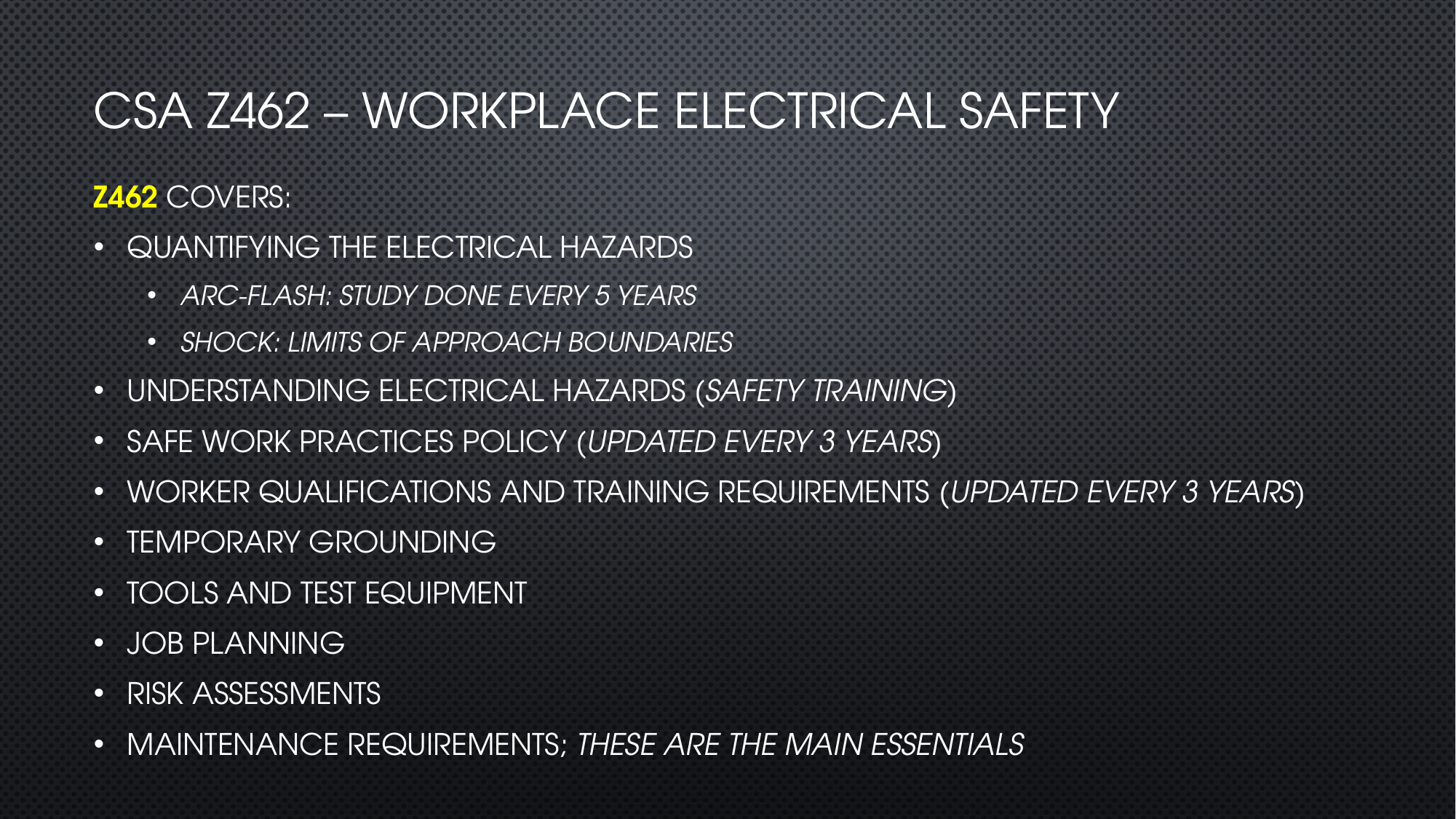

# CSA Z462 – Workplace electrical safety
Z462 covers:
Quantifying the electrical hazards
arc-flash: study done every 5 years
Shock: limits of approach boundaries
Understanding electrical Hazards (safety training)
Safe work practices policy (updated every 3 years)
Worker Qualifications and training requirements (updated every 3 years)
Temporary grounding
Tools and test equipment
Job planning
Risk assessments
Maintenance requirements; these are the main essentials